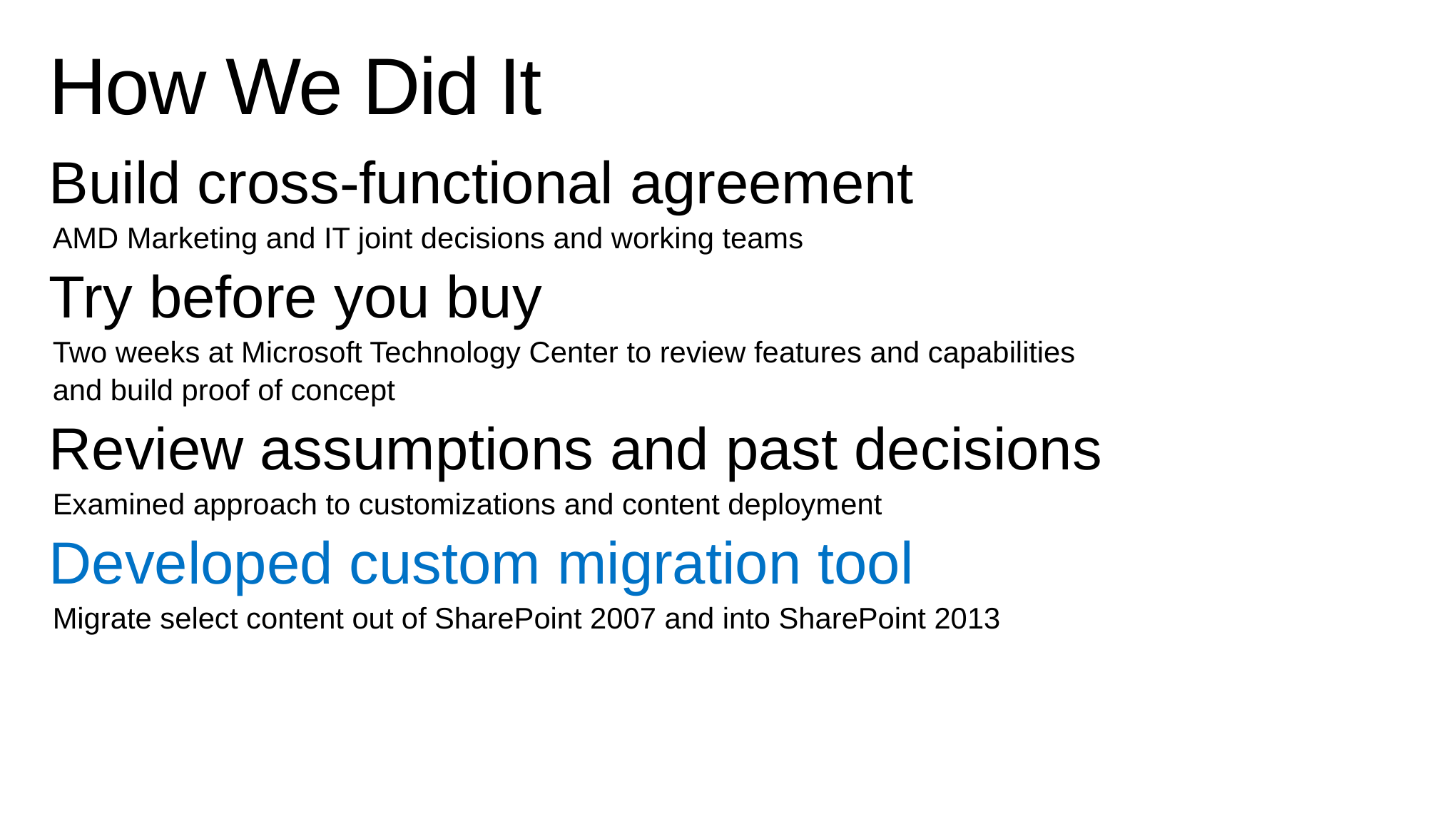

# How We Did It
Build cross-functional agreement
AMD Marketing and IT joint decisions and working teams
Try before you buy
Two weeks at Microsoft Technology Center to review features and capabilities
and build proof of concept
Review assumptions and past decisions
Examined approach to customizations and content deployment
Developed custom migration tool
Migrate select content out of SharePoint 2007 and into SharePoint 2013